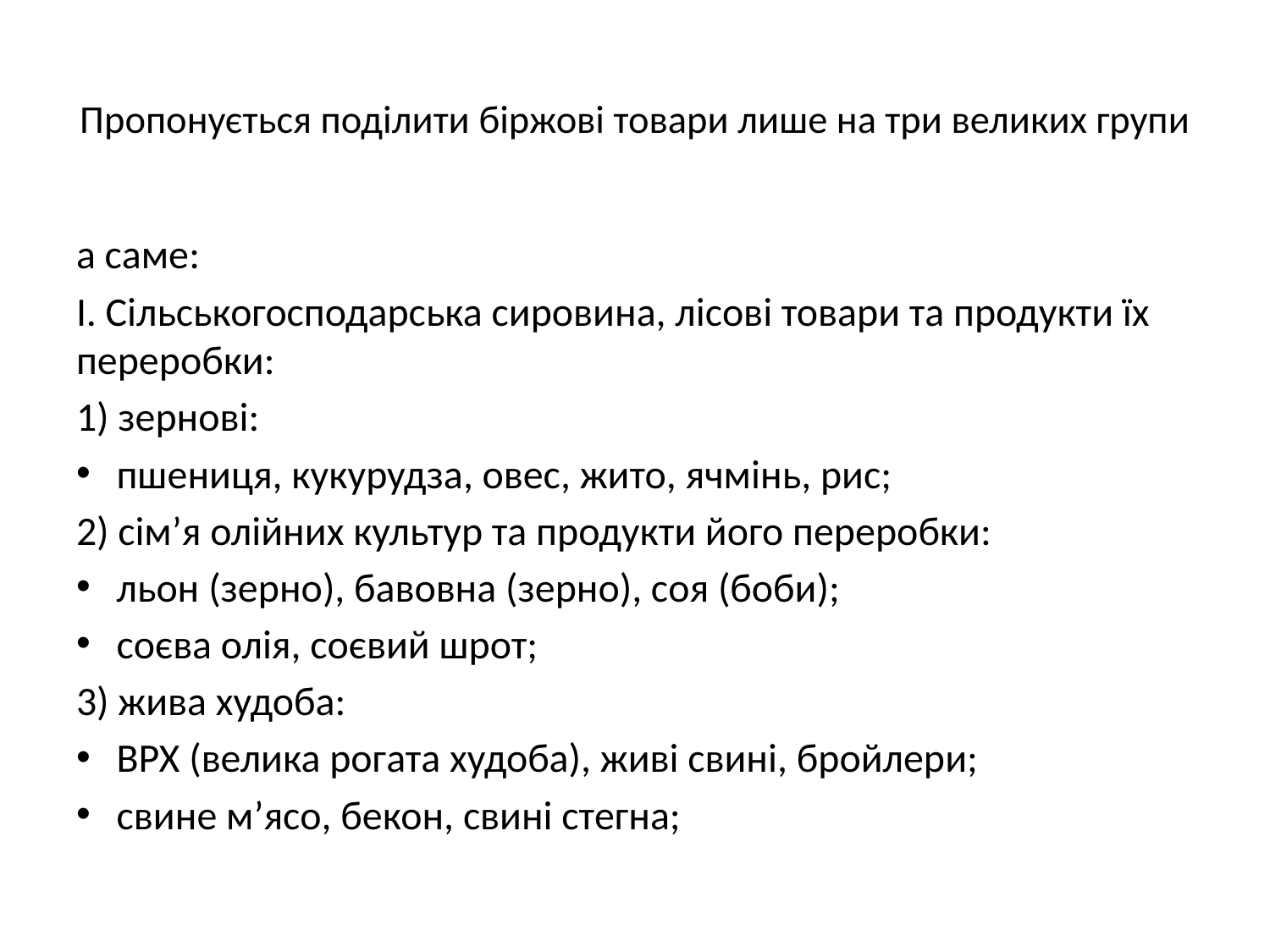

# Пропонується поділити біржові товари лише на три великих групи
а саме:
І. Сільськогосподарська сировина, лісові товари та продукти їх переробки:
1) зернові:
пшениця, кукурудза, овес, жито, ячмінь, рис;
2) сім’я олійних культур та продукти його переробки:
льон (зерно), бавовна (зерно), соя (боби);
соєва олія, соєвий шрот;
3) жива худоба:
ВРХ (велика рогата худоба), живі свині, бройлери;
свине м’ясо, бекон, свині стегна;